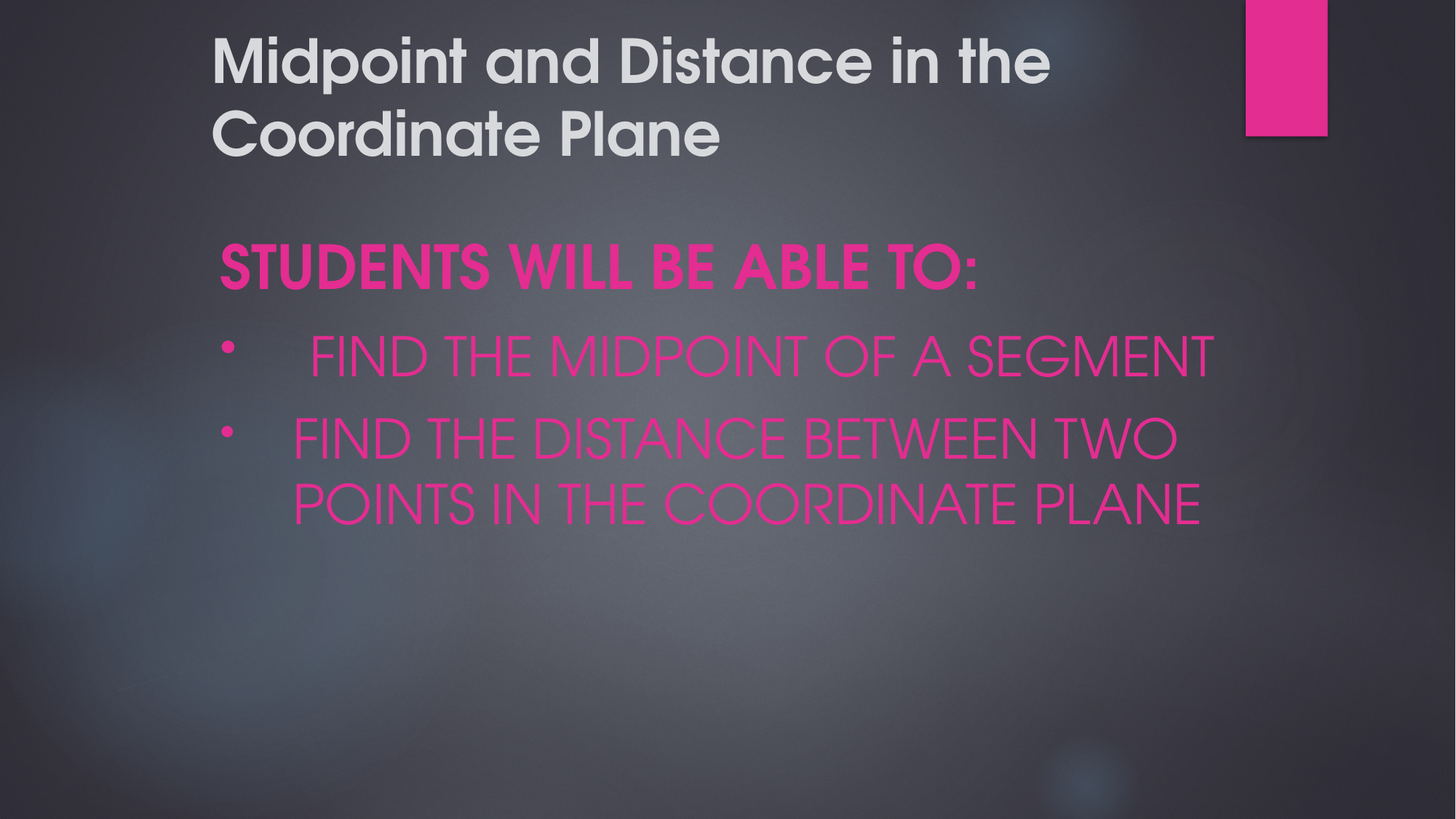

# Midpoint and Distance in the Coordinate Plane
Students will be able to:
 find the midpoint of a segment
find the distance between two points in the coordinate plane